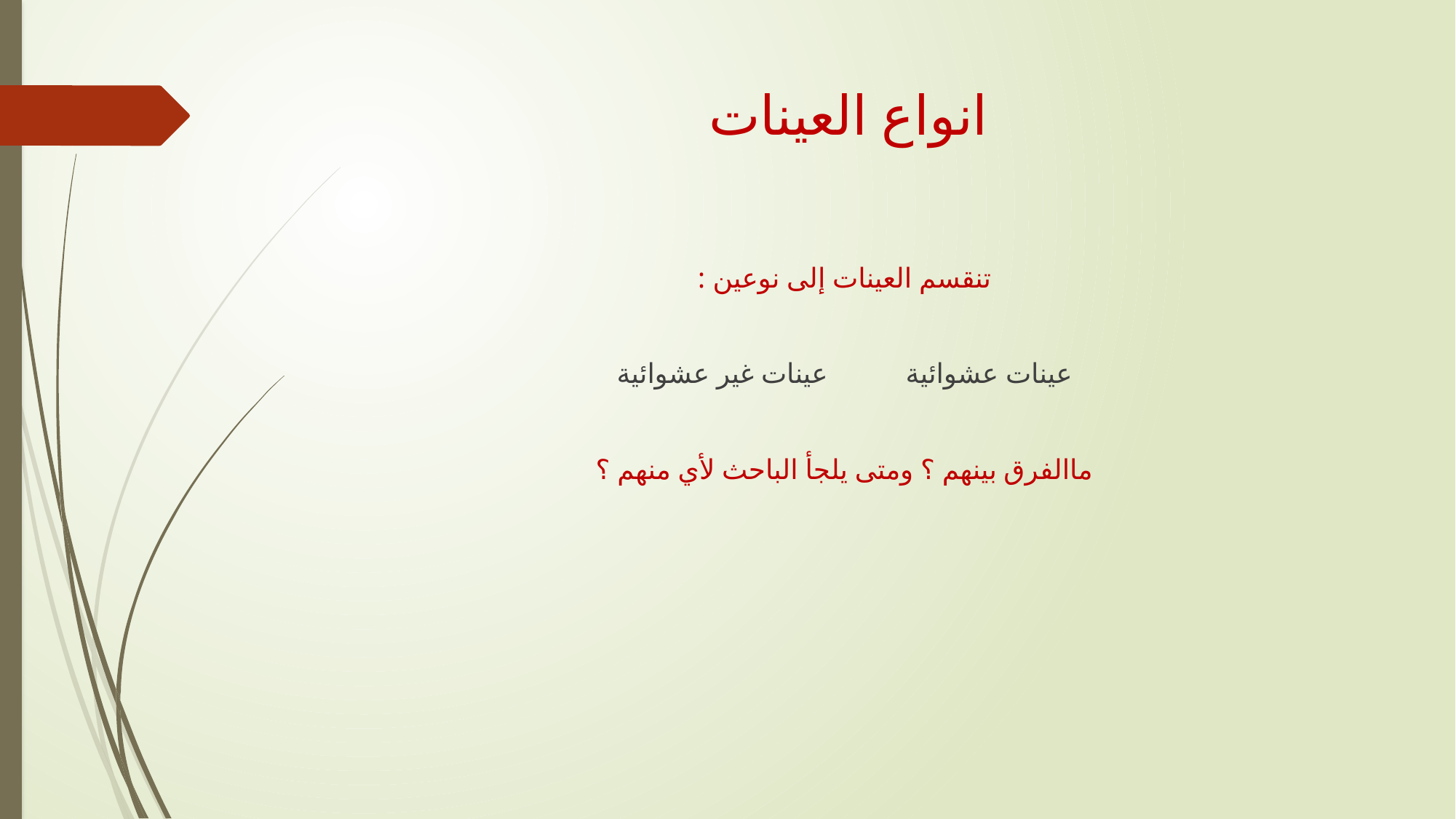

# انواع العينات
تنقسم العينات إلى نوعين :

عينات عشوائية           عينات غير عشوائية

ماالفرق بينهم ؟ ومتى يلجأ الباحث لأي منهم ؟